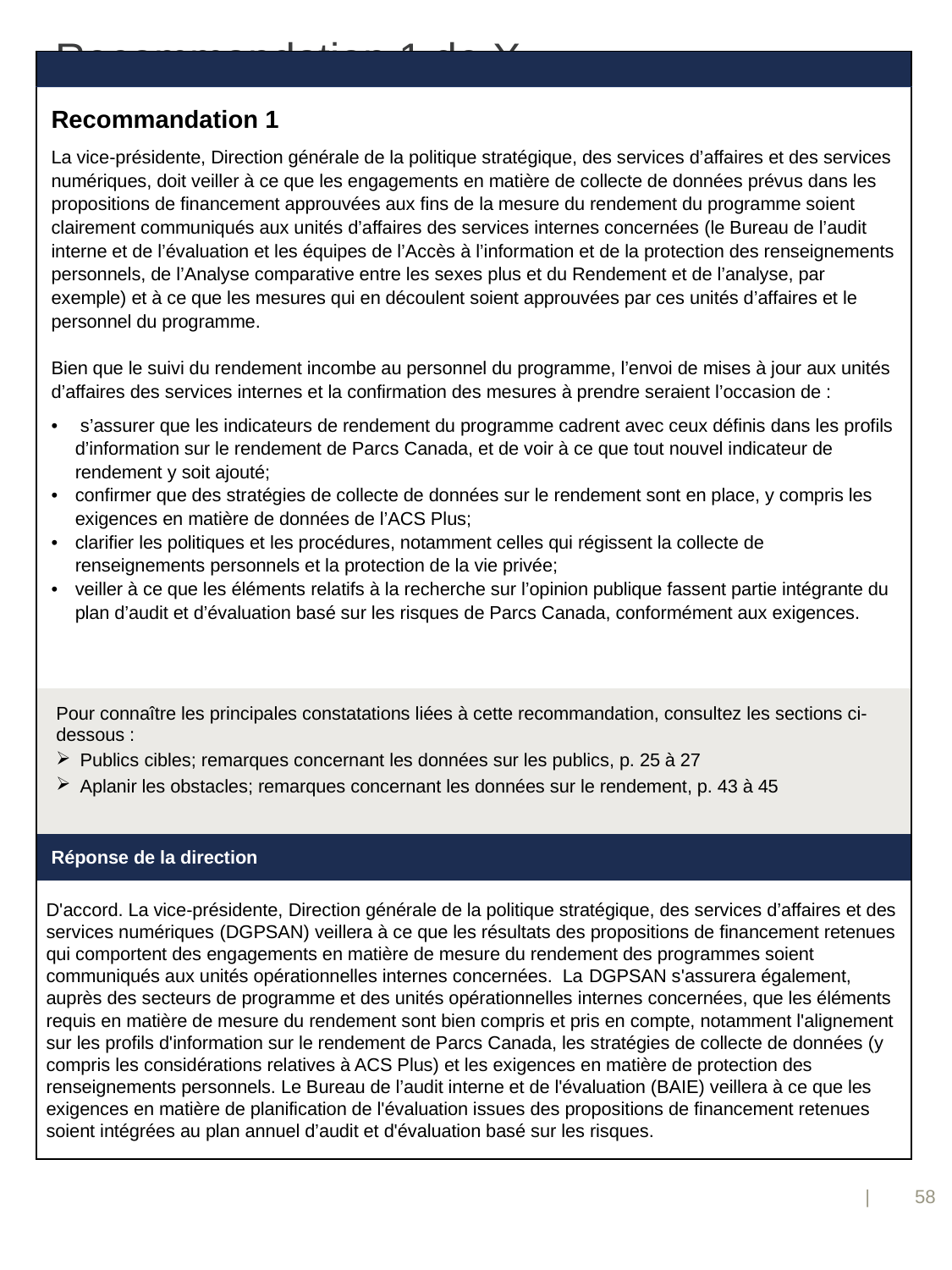

# Recommandation 1 de X
|  |
| --- |
| Recommandation 1 La vice-présidente, Direction générale de la politique stratégique, des services d’affaires et des services numériques, doit veiller à ce que les engagements en matière de collecte de données prévus dans les propositions de financement approuvées aux fins de la mesure du rendement du programme soient clairement communiqués aux unités d’affaires des services internes concernées (le Bureau de l’audit interne et de l’évaluation et les équipes de l’Accès à l’information et de la protection des renseignements personnels, de l’Analyse comparative entre les sexes plus et du Rendement et de l’analyse, par exemple) et à ce que les mesures qui en découlent soient approuvées par ces unités d’affaires et le personnel du programme.   Bien que le suivi du rendement incombe au personnel du programme, l’envoi de mises à jour aux unités d’affaires des services internes et la confirmation des mesures à prendre seraient l’occasion de :  s’assurer que les indicateurs de rendement du programme cadrent avec ceux définis dans les profils d’information sur le rendement de Parcs Canada, et de voir à ce que tout nouvel indicateur de rendement y soit ajouté; confirmer que des stratégies de collecte de données sur le rendement sont en place, y compris les exigences en matière de données de l’ACS Plus; clarifier les politiques et les procédures, notamment celles qui régissent la collecte de renseignements personnels et la protection de la vie privée; veiller à ce que les éléments relatifs à la recherche sur l’opinion publique fassent partie intégrante du plan d’audit et d’évaluation basé sur les risques de Parcs Canada, conformément aux exigences. |
| Pour connaître les principales constatations liées à cette recommandation, consultez les sections ci-dessous : Publics cibles; remarques concernant les données sur les publics, p. 25 à 27 Aplanir les obstacles; remarques concernant les données sur le rendement, p. 43 à 45 |
| Réponse de la direction |
| D'accord. La vice-présidente, Direction générale de la politique stratégique, des services d’affaires et des services numériques (DGPSAN) veillera à ce que les résultats des propositions de financement retenues qui comportent des engagements en matière de mesure du rendement des programmes soient communiqués aux unités opérationnelles internes concernées. La DGPSAN s'assurera également, auprès des secteurs de programme et des unités opérationnelles internes concernées, que les éléments requis en matière de mesure du rendement sont bien compris et pris en compte, notamment l'alignement sur les profils d'information sur le rendement de Parcs Canada, les stratégies de collecte de données (y compris les considérations relatives à ACS Plus) et les exigences en matière de protection des renseignements personnels. Le Bureau de l’audit interne et de l'évaluation (BAIE) veillera à ce que les exigences en matière de planification de l'évaluation issues des propositions de financement retenues soient intégrées au plan annuel d’audit et d'évaluation basé sur les risques. |